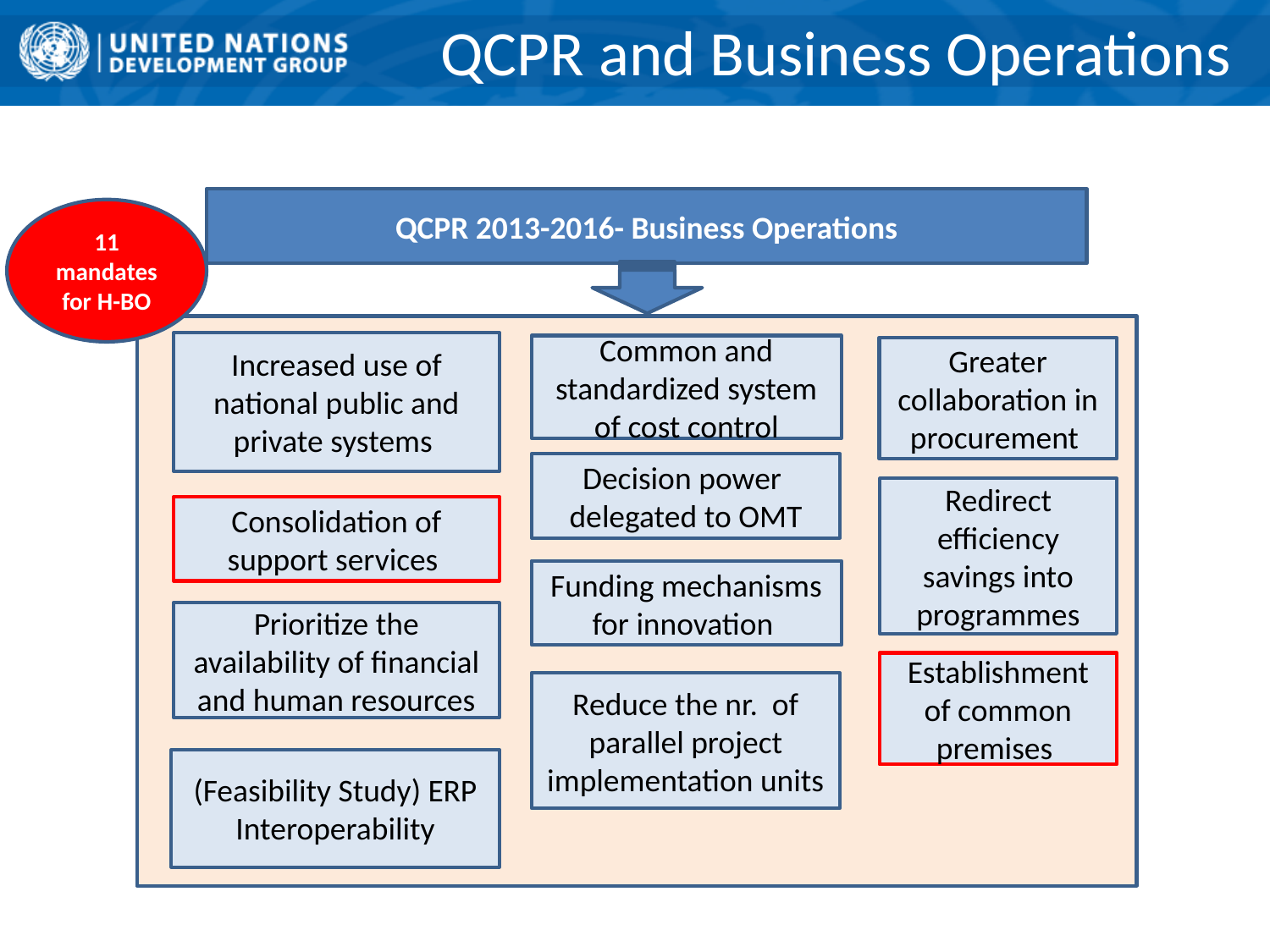

# QCPR and Business Operations
QCPR 2013-2016- Business Operations
11 mandates for H-BO

Increased use of national public and private systems
Common and standardized system of cost control
Greater collaboration in procurement
Decision power  delegated to OMT
Redirect efficiency savings into programmes
Consolidation of support services
Funding mechanisms for innovation
Prioritize the availability of financial and human resources
Establishment of common premises
Reduce the nr.  of parallel project implementation units
(Feasibility Study) ERP Interoperability